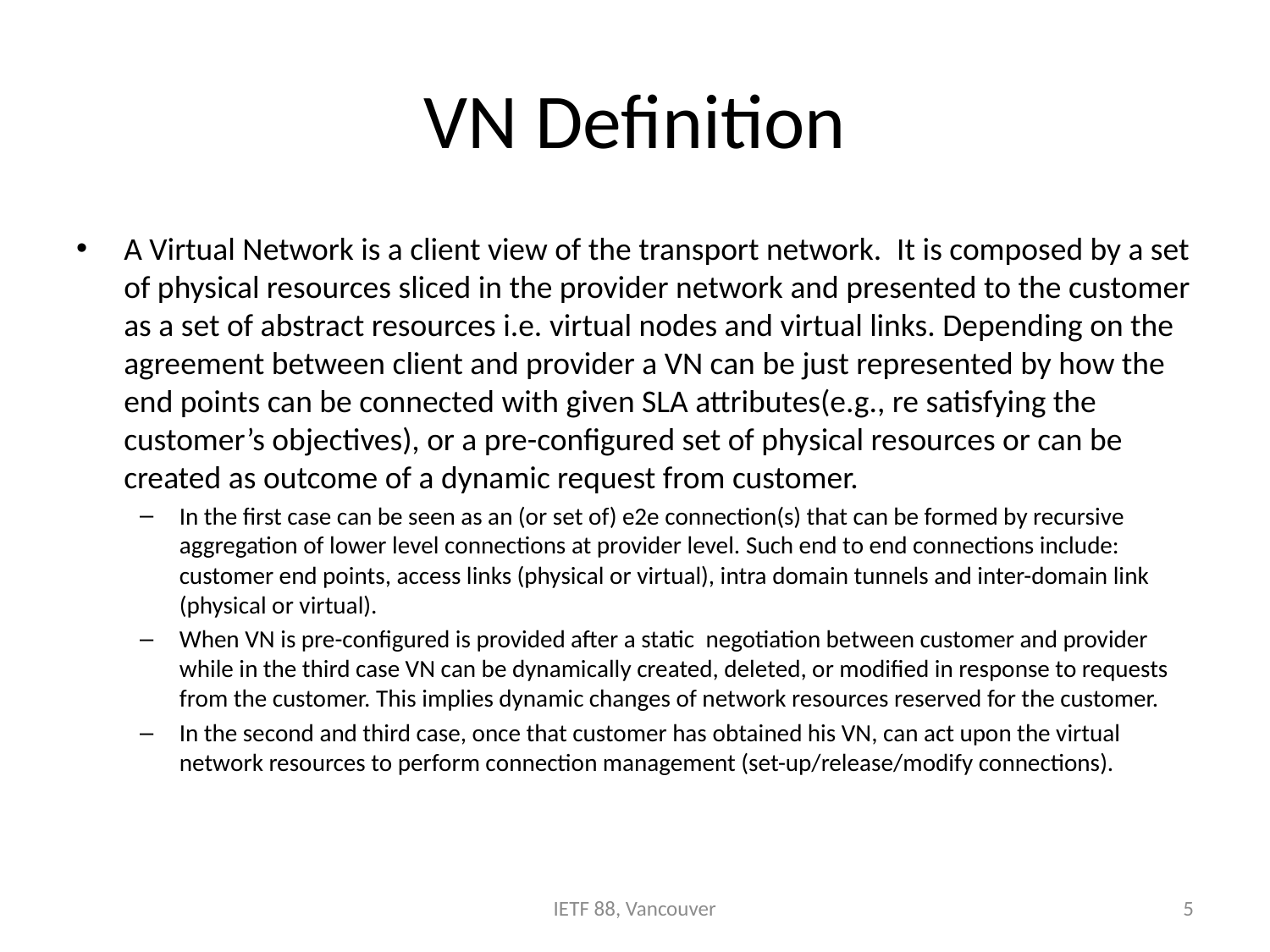

# VN Definition
A Virtual Network is a client view of the transport network.  It is composed by a set of physical resources sliced in the provider network and presented to the customer as a set of abstract resources i.e. virtual nodes and virtual links. Depending on the agreement between client and provider a VN can be just represented by how the end points can be connected with given SLA attributes(e.g., re satisfying the customer’s objectives), or a pre-configured set of physical resources or can be created as outcome of a dynamic request from customer.
In the first case can be seen as an (or set of) e2e connection(s) that can be formed by recursive aggregation of lower level connections at provider level. Such end to end connections include: customer end points, access links (physical or virtual), intra domain tunnels and inter-domain link (physical or virtual).
When VN is pre-configured is provided after a static  negotiation between customer and provider while in the third case VN can be dynamically created, deleted, or modified in response to requests from the customer. This implies dynamic changes of network resources reserved for the customer.
In the second and third case, once that customer has obtained his VN, can act upon the virtual network resources to perform connection management (set-up/release/modify connections).

IETF 88, Vancouver
5